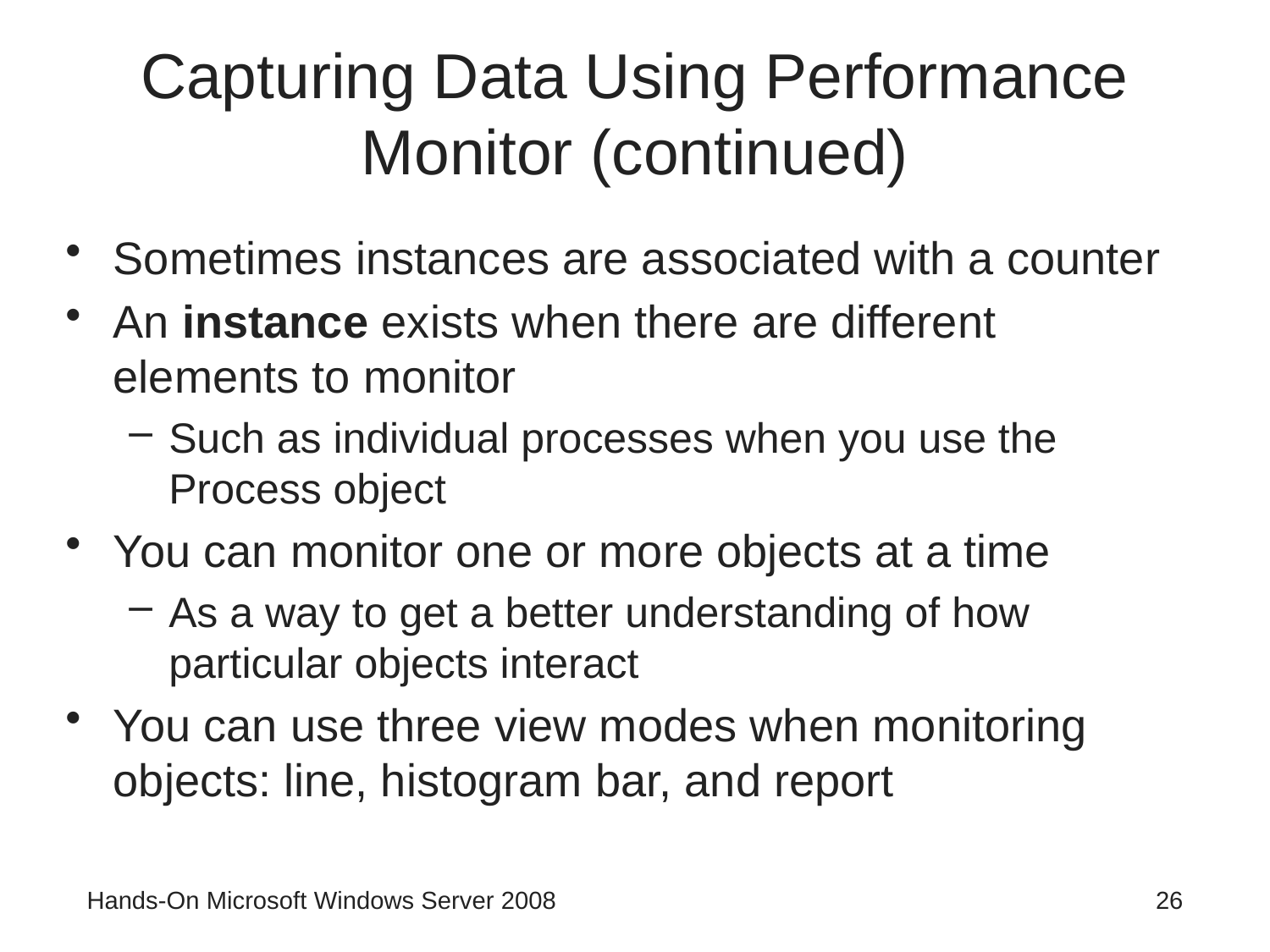

# Capturing Data Using Performance Monitor (continued)
Sometimes instances are associated with a counter
An instance exists when there are different elements to monitor
Such as individual processes when you use the Process object
You can monitor one or more objects at a time
As a way to get a better understanding of how particular objects interact
You can use three view modes when monitoring objects: line, histogram bar, and report
Hands-On Microsoft Windows Server 2008
26